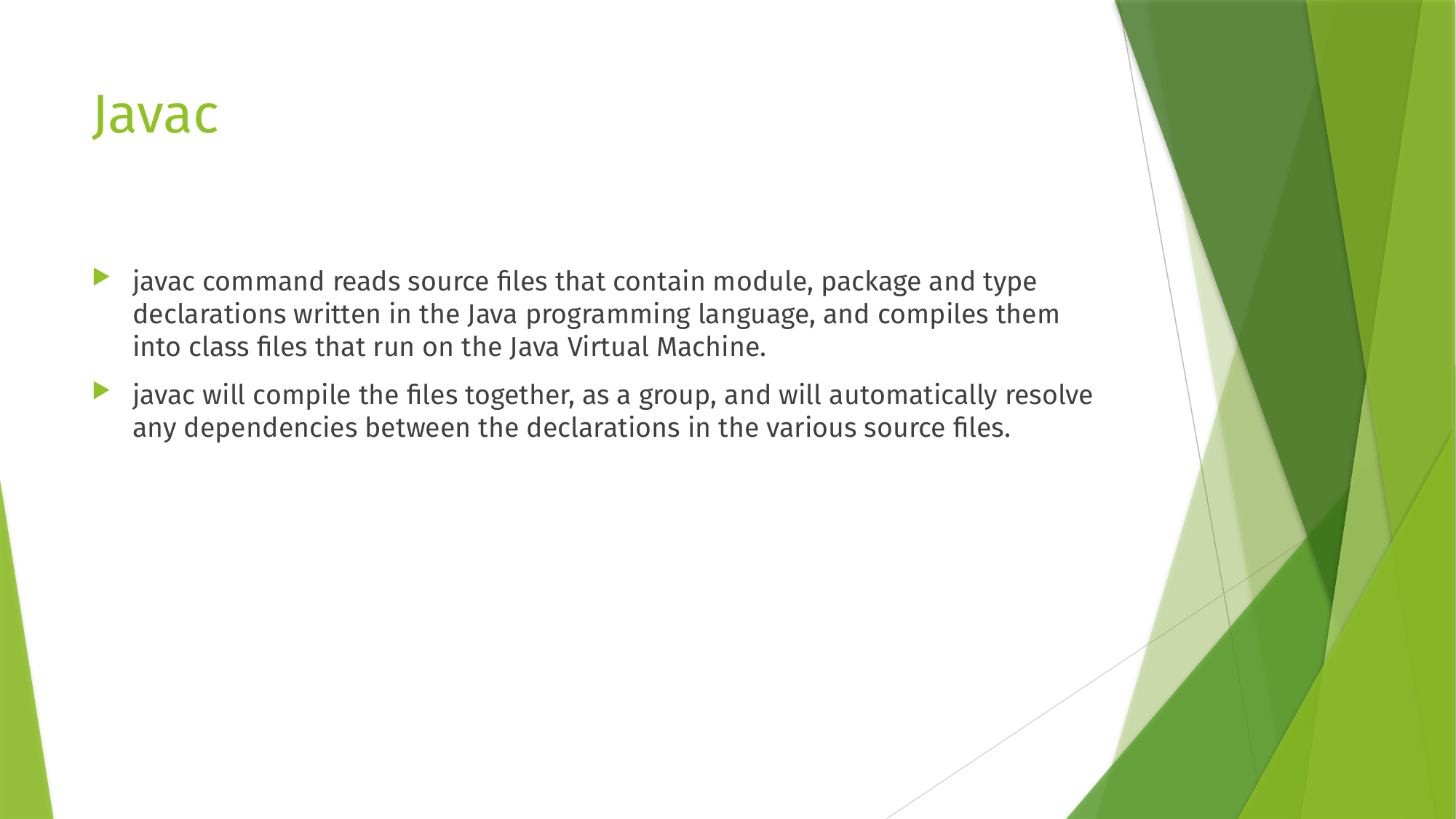

# Javac
javac command reads source files that contain module, package and type declarations written in the Java programming language, and compiles them into class files that run on the Java Virtual Machine.
javac will compile the files together, as a group, and will automatically resolve any dependencies between the declarations in the various source files.